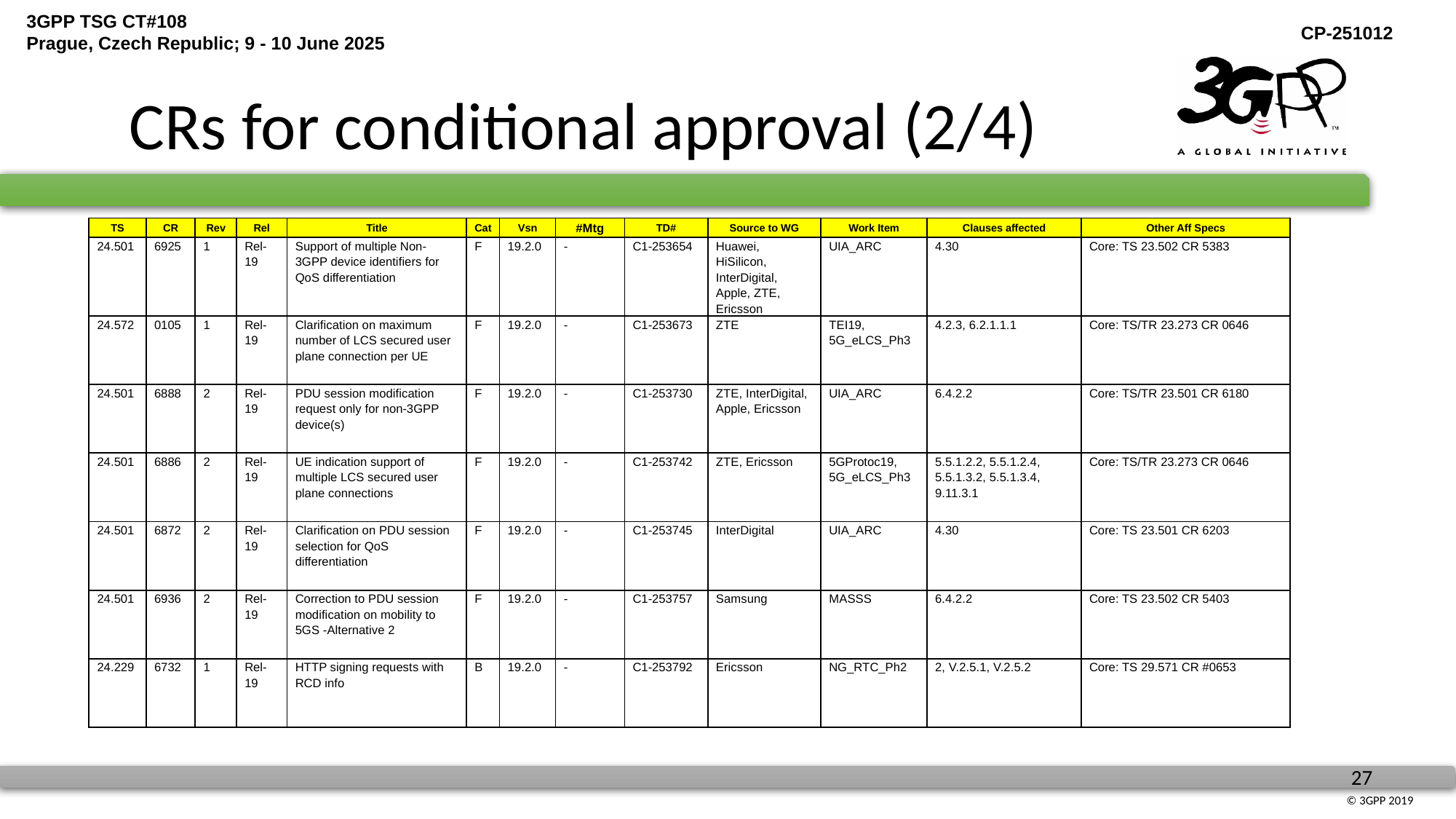

# CRs for conditional approval (2/4)
| TS | CR | Rev | Rel | Title | Cat | Vsn | #Mtg | TD# | Source to WG | Work Item | Clauses affected | Other Aff Specs |
| --- | --- | --- | --- | --- | --- | --- | --- | --- | --- | --- | --- | --- |
| 24.501 | 6925 | 1 | Rel-19 | Support of multiple Non-3GPP device identifiers for QoS differentiation | F | 19.2.0 | - | C1-253654 | Huawei, HiSilicon, InterDigital, Apple, ZTE, Ericsson | UIA\_ARC | 4.30 | Core: TS 23.502 CR 5383 |
| 24.572 | 0105 | 1 | Rel-19 | Clarification on maximum number of LCS secured user plane connection per UE | F | 19.2.0 | - | C1-253673 | ZTE | TEI19, 5G\_eLCS\_Ph3 | 4.2.3, 6.2.1.1.1 | Core: TS/TR 23.273 CR 0646 |
| 24.501 | 6888 | 2 | Rel-19 | PDU session modification request only for non-3GPP device(s) | F | 19.2.0 | - | C1-253730 | ZTE, InterDigital, Apple, Ericsson | UIA\_ARC | 6.4.2.2 | Core: TS/TR 23.501 CR 6180 |
| 24.501 | 6886 | 2 | Rel-19 | UE indication support of multiple LCS secured user plane connections | F | 19.2.0 | - | C1-253742 | ZTE, Ericsson | 5GProtoc19, 5G\_eLCS\_Ph3 | 5.5.1.2.2, 5.5.1.2.4, 5.5.1.3.2, 5.5.1.3.4, 9.11.3.1 | Core: TS/TR 23.273 CR 0646 |
| 24.501 | 6872 | 2 | Rel-19 | Clarification on PDU session selection for QoS differentiation | F | 19.2.0 | - | C1-253745 | InterDigital | UIA\_ARC | 4.30 | Core: TS 23.501 CR 6203 |
| 24.501 | 6936 | 2 | Rel-19 | Correction to PDU session modification on mobility to 5GS -Alternative 2 | F | 19.2.0 | - | C1-253757 | Samsung | MASSS | 6.4.2.2 | Core: TS 23.502 CR 5403 |
| 24.229 | 6732 | 1 | Rel-19 | HTTP signing requests with RCD info | B | 19.2.0 | - | C1-253792 | Ericsson | NG\_RTC\_Ph2 | 2, V.2.5.1, V.2.5.2 | Core: TS 29.571 CR #0653 |